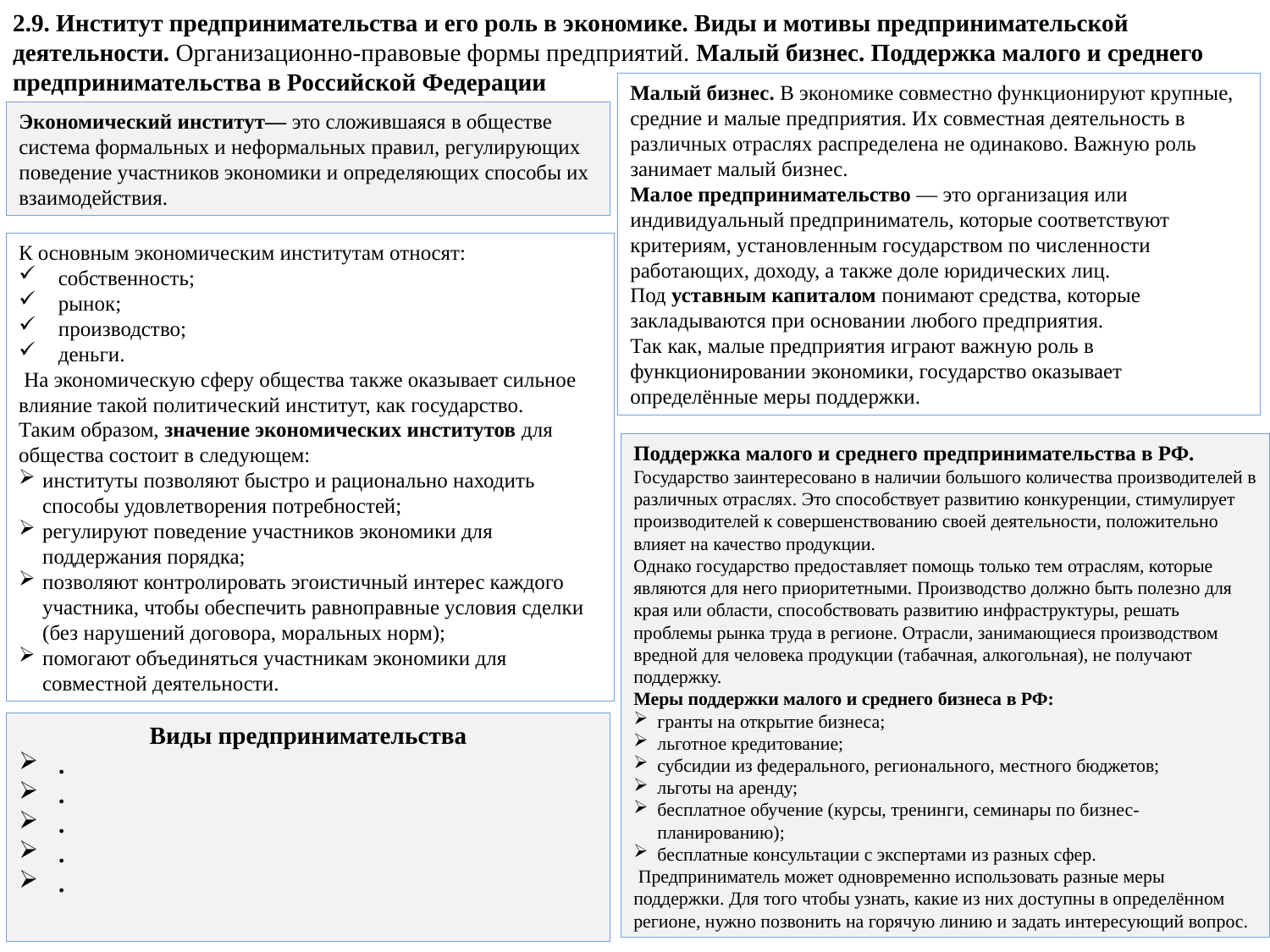

2.9. Институт предпринимательства и его роль в экономике. Виды и мотивы предпринимательской деятельности. Организационно-правовые формы предприятий. Малый бизнес. Поддержка малого и среднего предпринимательства в Российской Федерации
Малый бизнес. В экономике совместно функционируют крупные, средние и малые предприятия. Их совместная деятельность в различных отраслях распределена не одинаково. Важную роль занимает малый бизнес.
Малое предпринимательство — это организация или индивидуальный предприниматель, которые соответствуют критериям, установленным государством по численности работающих, доходу, а также доле юридических лиц.
Под уставным капиталом понимают средства, которые закладываются при основании любого предприятия.
Так как, малые предприятия играют важную роль в функционировании экономики, государство оказывает определённые меры поддержки.
Экономический институт— это сложившаяся в обществе система формальных и неформальных правил, регулирующих поведение участников экономики и определяющих способы их взаимодействия.
К основным экономическим институтам относят:
собственность;
рынок;
производство;
деньги.
 На экономическую сферу общества также оказывает сильное влияние такой политический институт, как государство.
Таким образом, значение экономических институтов для общества состоит в следующем:
институты позволяют быстро и рационально находить способы удовлетворения потребностей;
регулируют поведение участников экономики для поддержания порядка;
позволяют контролировать эгоистичный интерес каждого участника, чтобы обеспечить равноправные условия сделки (без нарушений договора, моральных норм);
помогают объединяться участникам экономики для совместной деятельности.
Поддержка малого и среднего предпринимательства в РФ.
Государство заинтересовано в наличии большого количества производителей в различных отраслях. Это способствует развитию конкуренции, стимулирует производителей к совершенствованию своей деятельности, положительно влияет на качество продукции.
Однако государство предоставляет помощь только тем отраслям, которые являются для него приоритетными. Производство должно быть полезно для края или области, способствовать развитию инфраструктуры, решать проблемы рынка труда в регионе. Отрасли, занимающиеся производством вредной для человека продукции (табачная, алкогольная), не получают поддержку.
Меры поддержки малого и среднего бизнеса в РФ:
гранты на открытие бизнеса;
льготное кредитование;
субсидии из федерального, регионального, местного бюджетов;
льготы на аренду;
бесплатное обучение (курсы, тренинги, семинары по бизнес-планированию);
бесплатные консультации с экспертами из разных сфер.
 Предприниматель может одновременно использовать разные меры поддержки. Для того чтобы узнать, какие из них доступны в определённом регионе, нужно позвонить на горячую линию и задать интересующий вопрос.
Виды предпринимательства
.
.
.
.
.